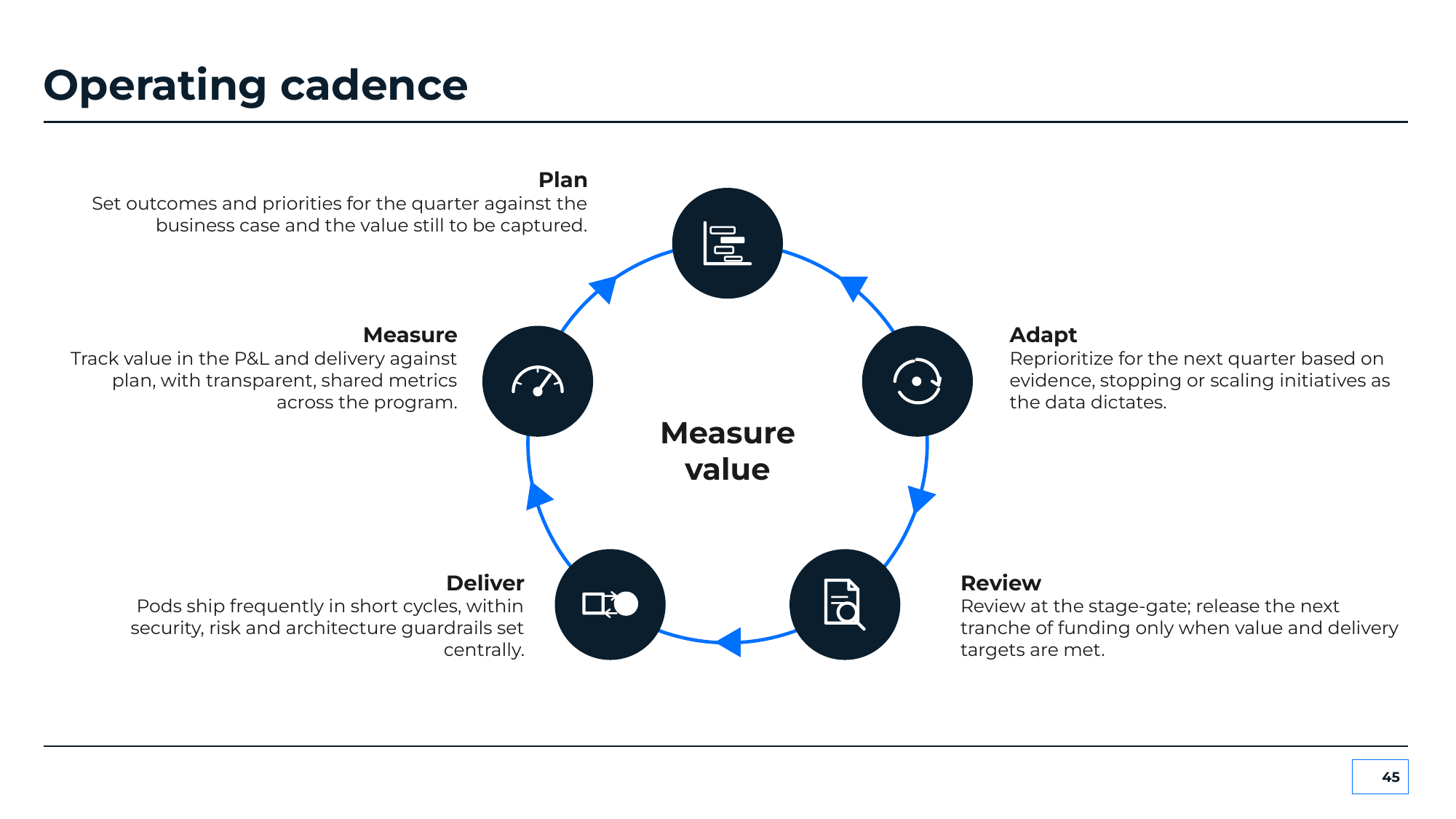

# Operating cadence
Plan

Set outcomes and priorities for the quarter against the business case and the value still to be captured.

Measure
Adapt

Track value in the P&L and delivery against plan, with transparent, shared metrics across the program.
Reprioritize for the next quarter based on evidence, stopping or scaling initiatives as the data dictates.
Measure
value

Deliver
Review
Pods ship frequently in short cycles, within security, risk and architecture guardrails set centrally.
Review at the stage-gate; release the next tranche of funding only when value and delivery targets are met.

45